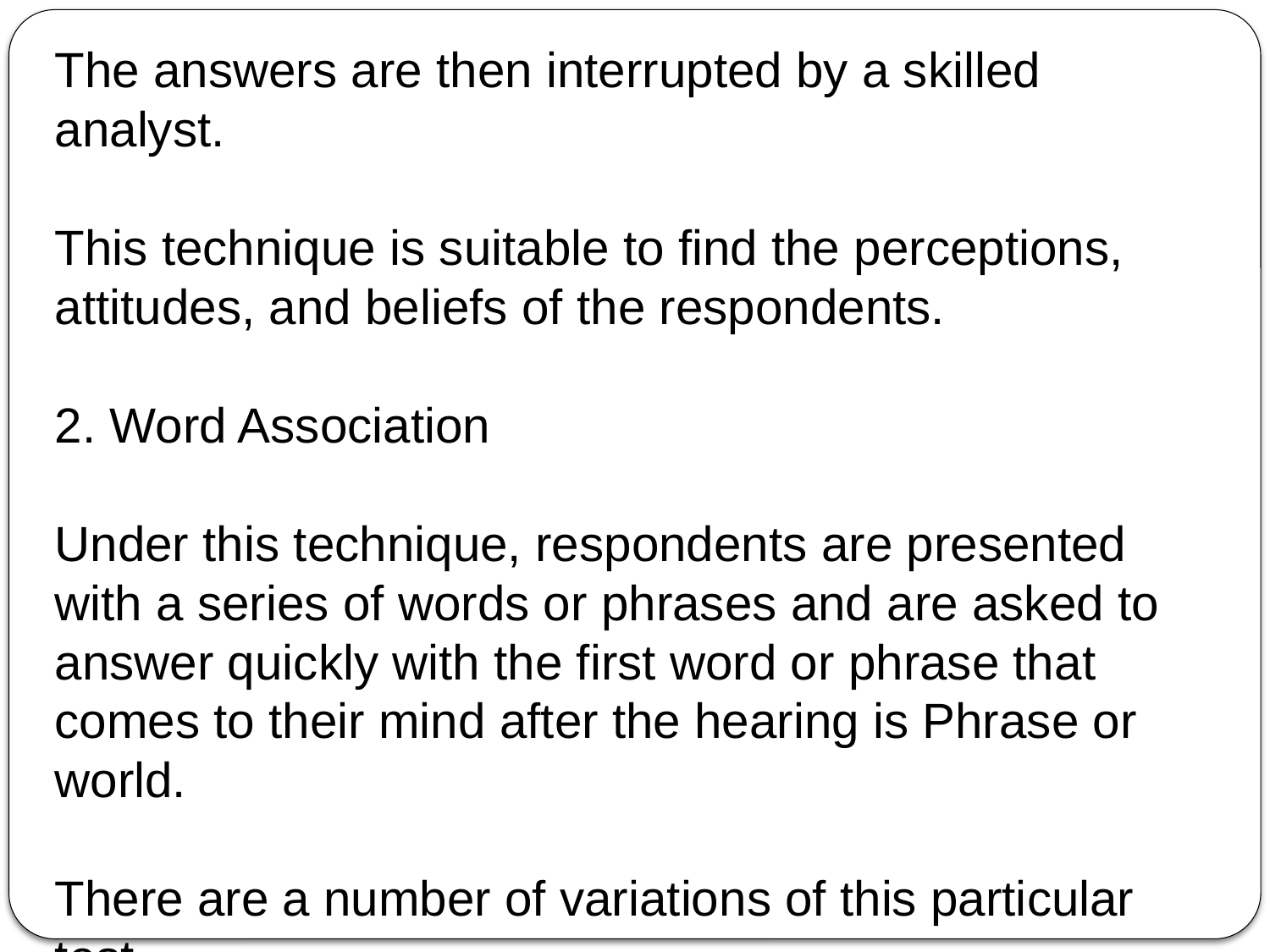

The answers are then interrupted by a skilled analyst.

This technique is suitable to find the perceptions, attitudes, and beliefs of the respondents.

2. Word Association

Under this technique, respondents are presented with a series of words or phrases and are asked to answer quickly with the first word or phrase that comes to their mind after the hearing is Phrase or world.

There are a number of variations of this particular test.